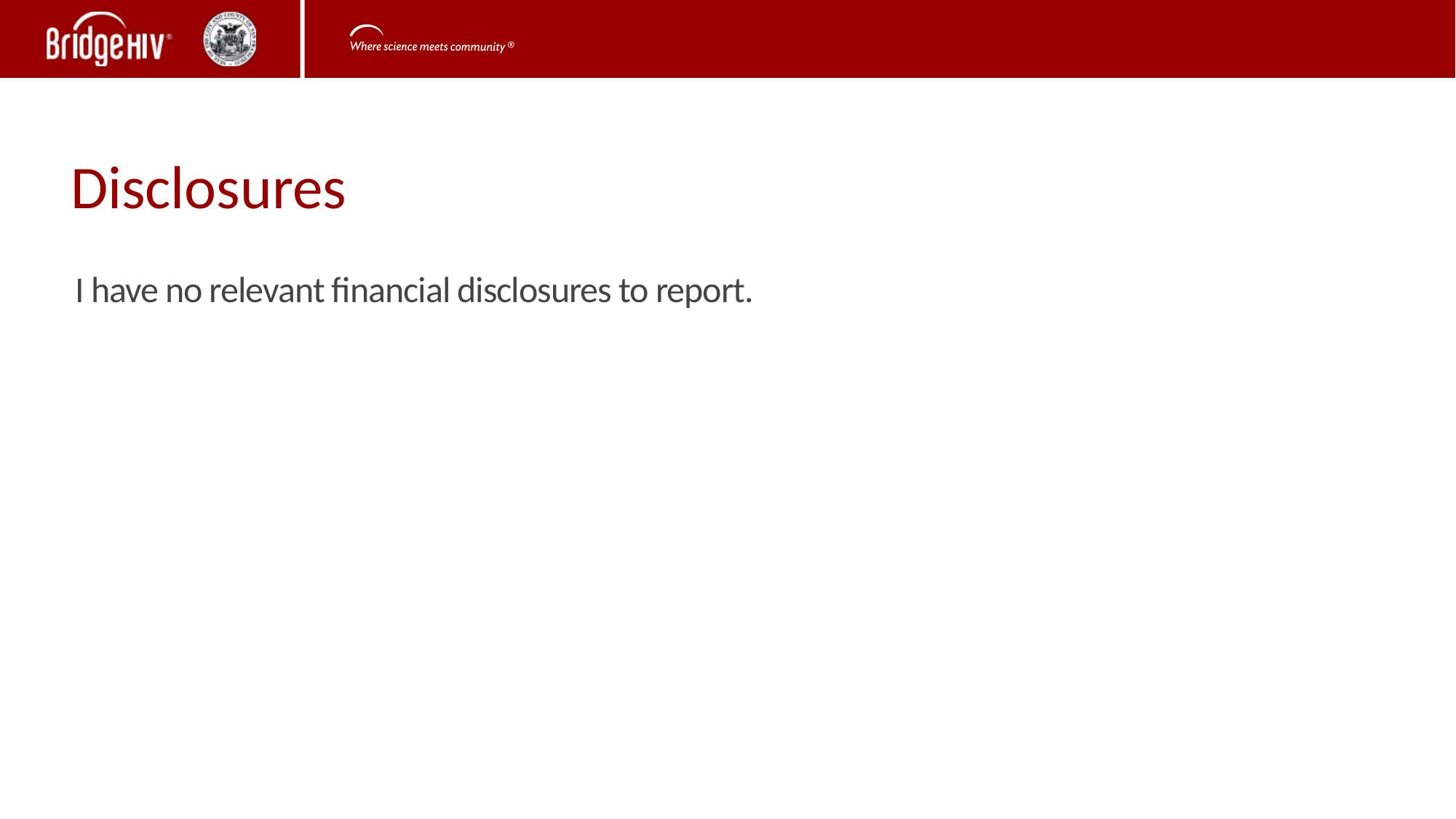

# Disclosures
I have no relevant financial disclosures to report.